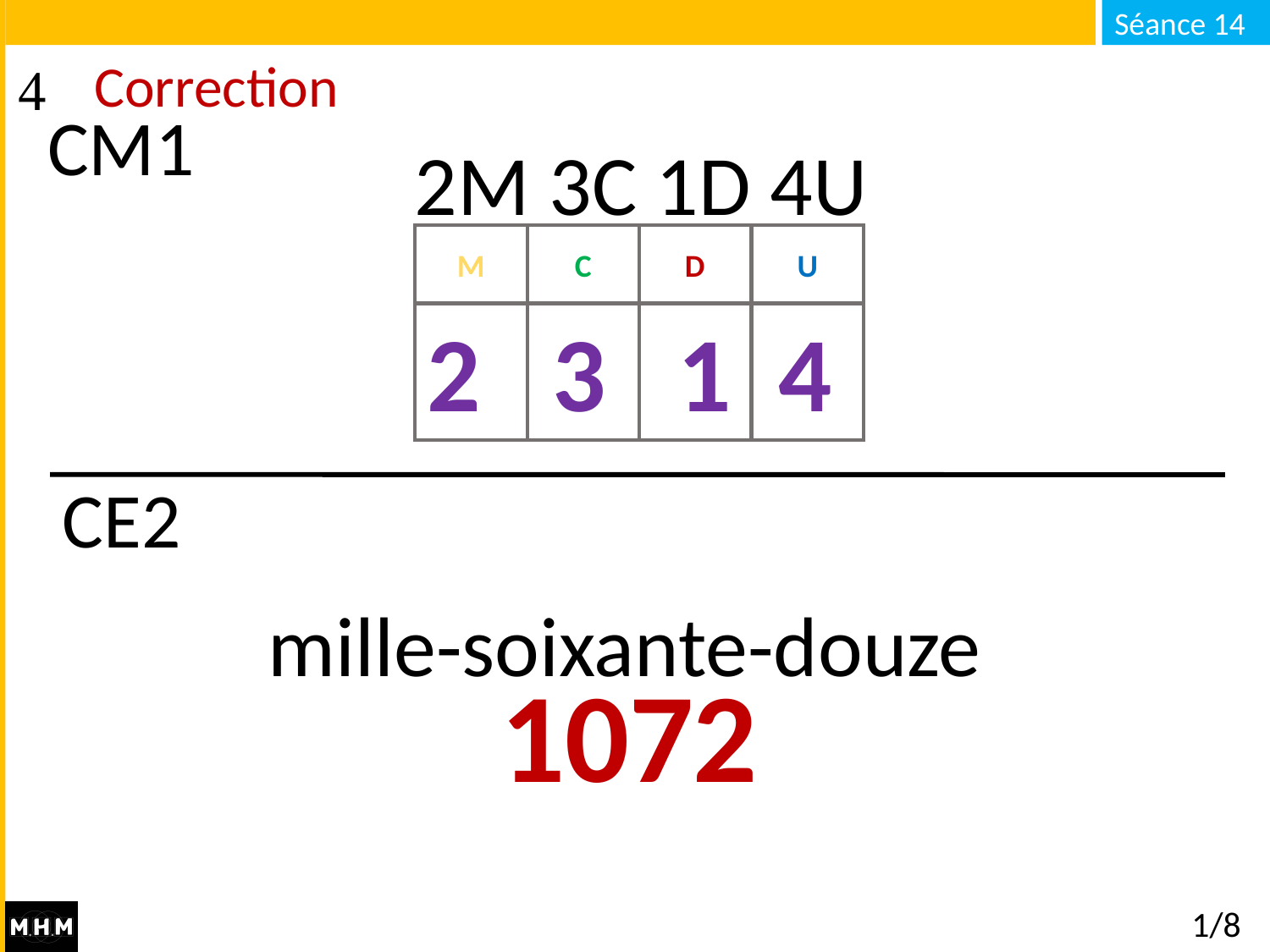

Correction
CM1
2M 3C 1D 4U
M
C
D
U

2   3   1  4
CE2

mille-soixante-douze
1072
# 1/8